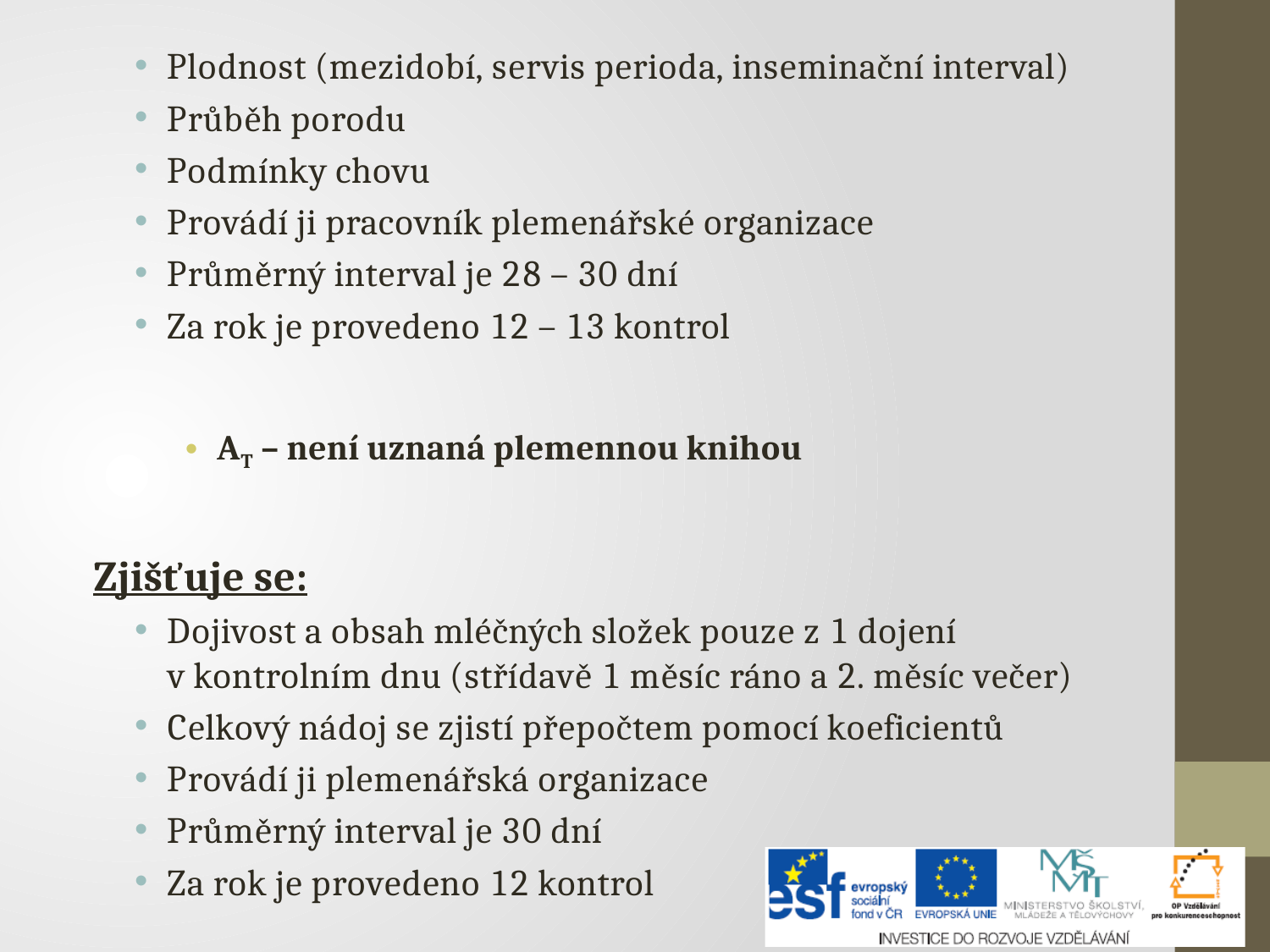

Plodnost (mezidobí, servis perioda, inseminační interval)
Průběh porodu
Podmínky chovu
Provádí ji pracovník plemenářské organizace
Průměrný interval je 28 – 30 dní
Za rok je provedeno 12 – 13 kontrol

AT – není uznaná plemennou knihou

Zjišťuje se:
Dojivost a obsah mléčných složek pouze z 1 dojení v kontrolním dnu (střídavě 1 měsíc ráno a 2. měsíc večer)
Celkový nádoj se zjistí přepočtem pomocí koeficientů
Provádí ji plemenářská organizace
Průměrný interval je 30 dní
Za rok je provedeno 12 kontrol